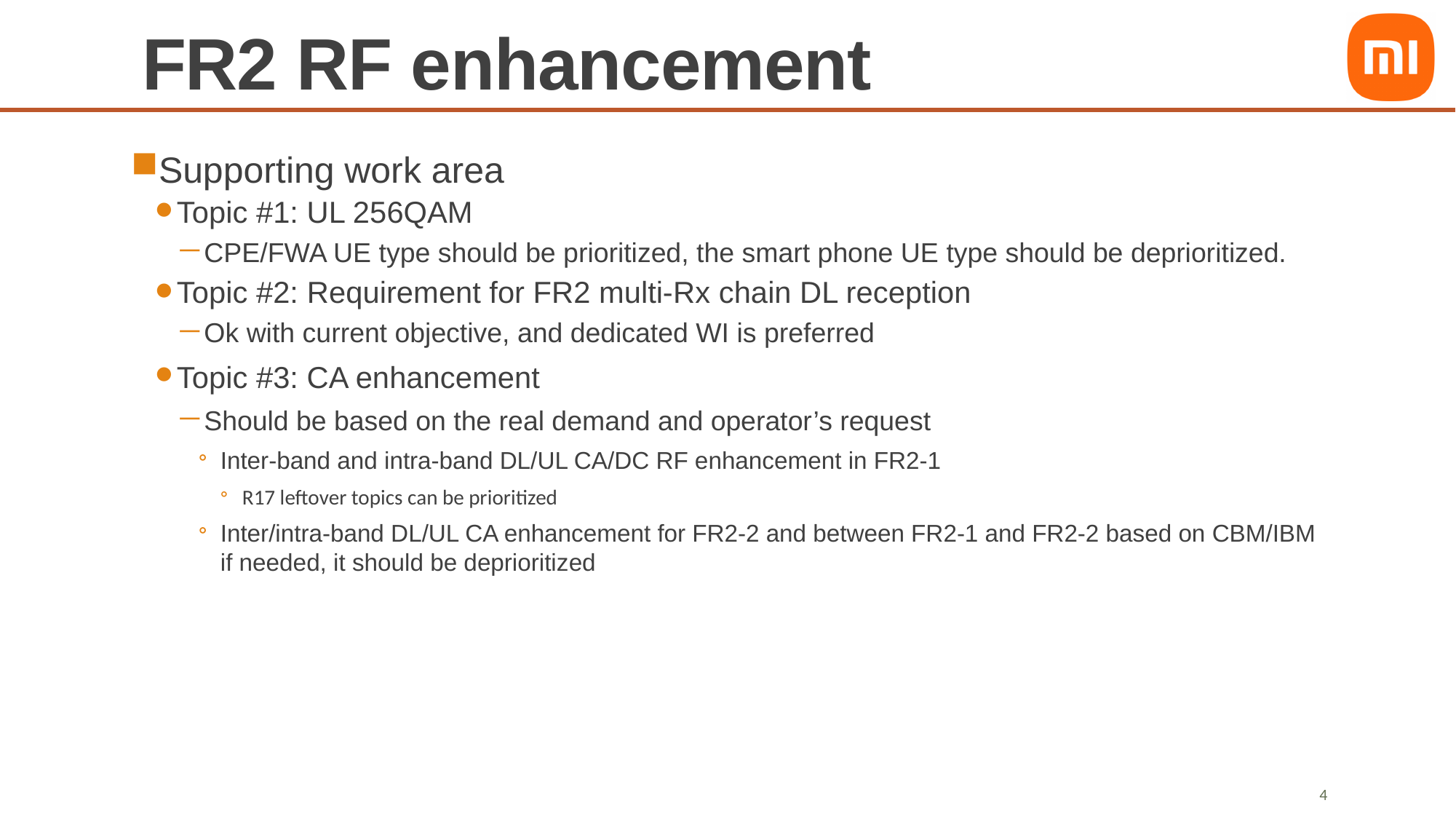

# FR2 RF enhancement
Supporting work area
Topic #1: UL 256QAM
CPE/FWA UE type should be prioritized, the smart phone UE type should be deprioritized.
Topic #2: Requirement for FR2 multi-Rx chain DL reception
Ok with current objective, and dedicated WI is preferred
Topic #3: CA enhancement
Should be based on the real demand and operator’s request
Inter-band and intra-band DL/UL CA/DC RF enhancement in FR2-1
R17 leftover topics can be prioritized
Inter/intra-band DL/UL CA enhancement for FR2-2 and between FR2-1 and FR2-2 based on CBM/IBM if needed, it should be deprioritized